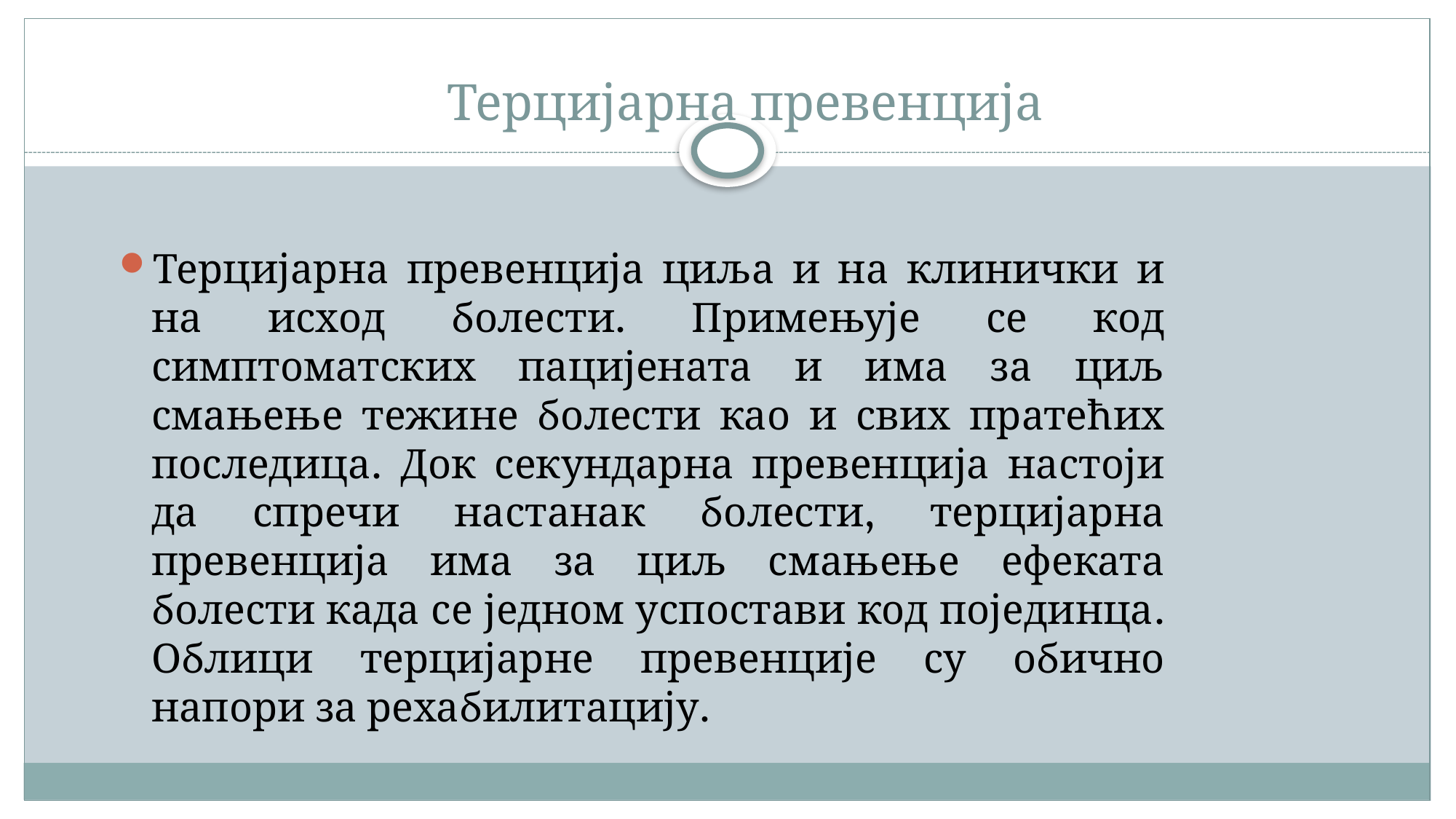

#
Терцијарна превенција
Терцијарна превенција циља и на клинички и на исход болести. Примењује се код симптоматских пацијената и има за циљ смањење тежине болести као и свих пратећих последица. Док секундарна превенција настоји да спречи настанак болести, терцијарна превенција има за циљ смањење ефеката болести када се једном успостави код појединца. Облици терцијарне превенције су обично напори за рехабилитацију.